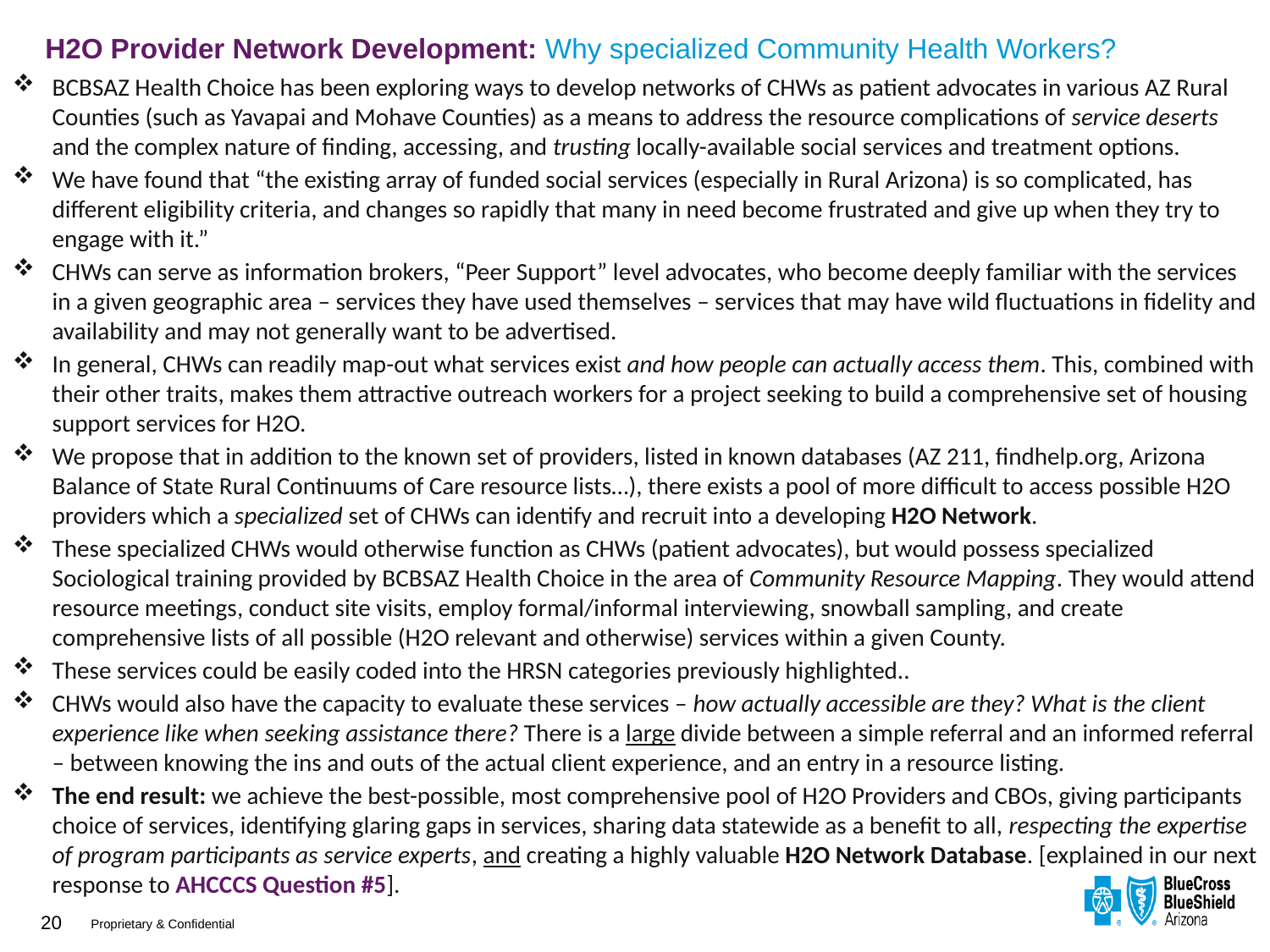

# H2O Provider Network Development: Why specialized Community Health Workers?
BCBSAZ Health Choice has been exploring ways to develop networks of CHWs as patient advocates in various AZ Rural Counties (such as Yavapai and Mohave Counties) as a means to address the resource complications of service deserts and the complex nature of finding, accessing, and trusting locally-available social services and treatment options.
We have found that “the existing array of funded social services (especially in Rural Arizona) is so complicated, has different eligibility criteria, and changes so rapidly that many in need become frustrated and give up when they try to engage with it.”
CHWs can serve as information brokers, “Peer Support” level advocates, who become deeply familiar with the services in a given geographic area – services they have used themselves – services that may have wild fluctuations in fidelity and availability and may not generally want to be advertised.
In general, CHWs can readily map-out what services exist and how people can actually access them. This, combined with their other traits, makes them attractive outreach workers for a project seeking to build a comprehensive set of housing support services for H2O.
We propose that in addition to the known set of providers, listed in known databases (AZ 211, findhelp.org, Arizona Balance of State Rural Continuums of Care resource lists…), there exists a pool of more difficult to access possible H2O providers which a specialized set of CHWs can identify and recruit into a developing H2O Network.
These specialized CHWs would otherwise function as CHWs (patient advocates), but would possess specialized Sociological training provided by BCBSAZ Health Choice in the area of Community Resource Mapping. They would attend resource meetings, conduct site visits, employ formal/informal interviewing, snowball sampling, and create comprehensive lists of all possible (H2O relevant and otherwise) services within a given County.
These services could be easily coded into the HRSN categories previously highlighted..
CHWs would also have the capacity to evaluate these services – how actually accessible are they? What is the client experience like when seeking assistance there? There is a large divide between a simple referral and an informed referral – between knowing the ins and outs of the actual client experience, and an entry in a resource listing.
The end result: we achieve the best-possible, most comprehensive pool of H2O Providers and CBOs, giving participants choice of services, identifying glaring gaps in services, sharing data statewide as a benefit to all, respecting the expertise of program participants as service experts, and creating a highly valuable H2O Network Database. [explained in our next response to AHCCCS Question #5].